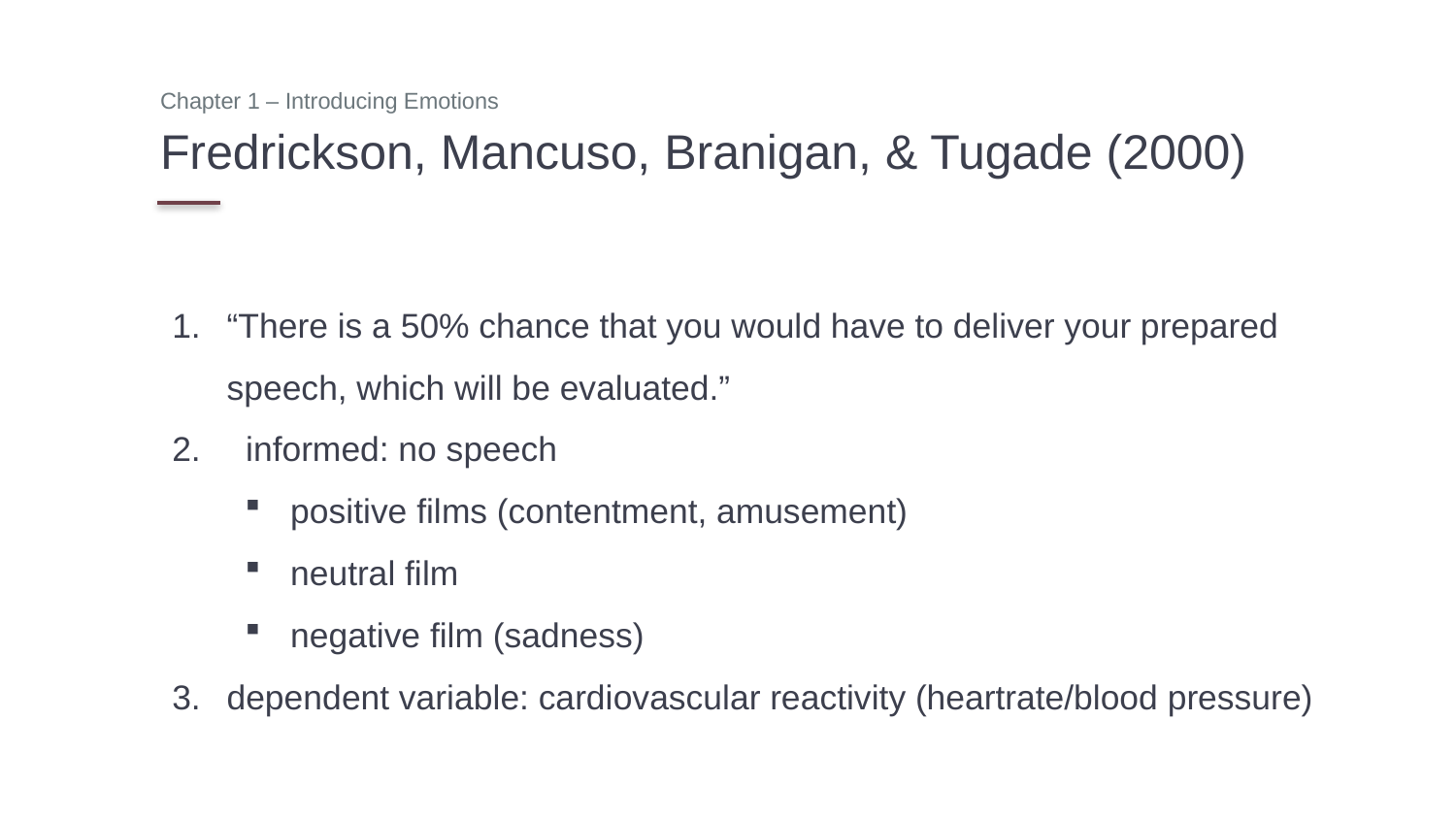

Chapter 1 – Introducing Emotions
# Fredrickson, Mancuso, Branigan, & Tugade (2000)
“There is a 50% chance that you would have to deliver your prepared speech, which will be evaluated.”
  informed: no speech
positive films (contentment, amusement)
neutral film
negative film (sadness)
dependent variable: cardiovascular reactivity (heartrate/blood pressure)